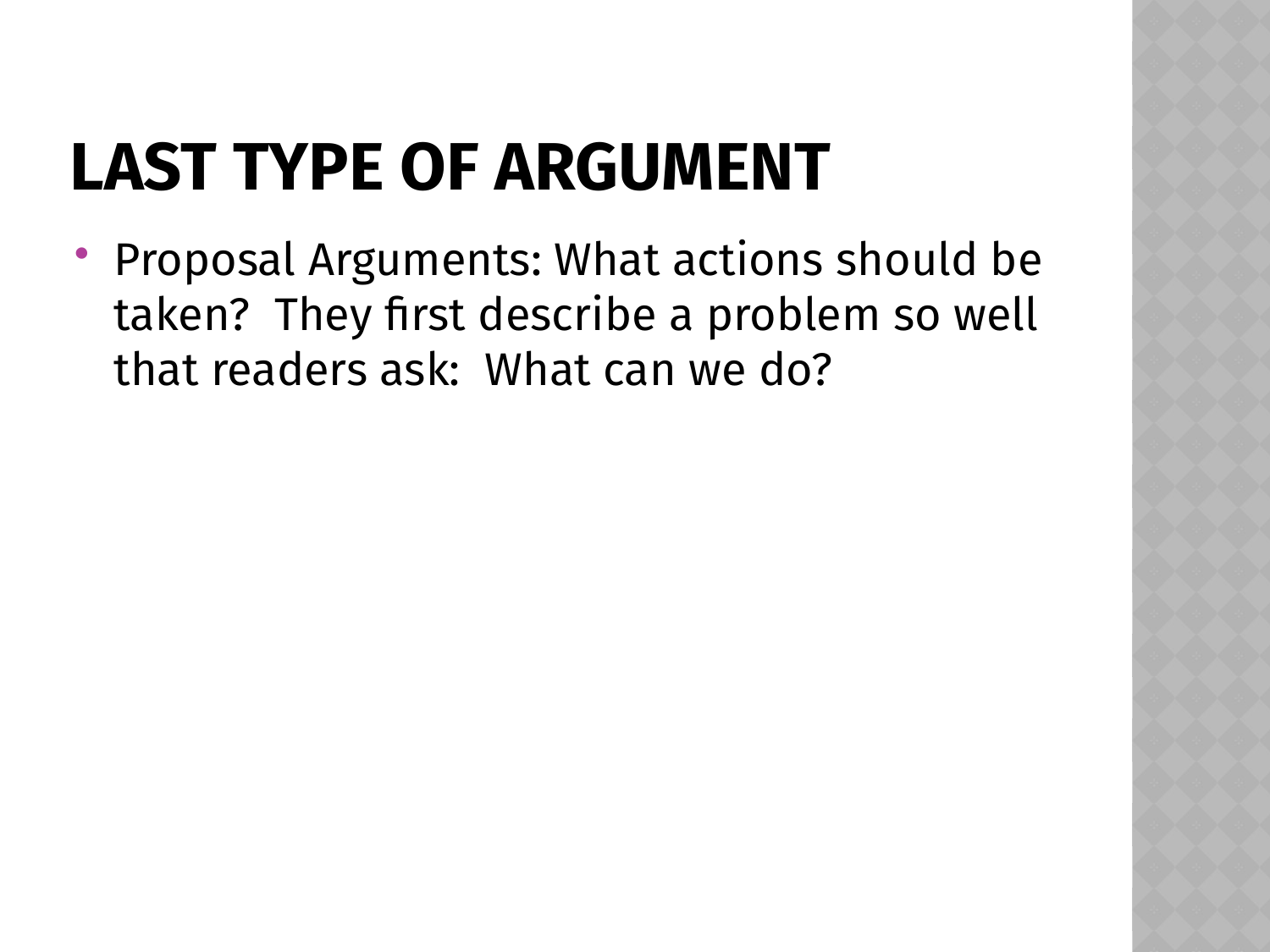

# Last type of argument
Proposal Arguments: What actions should be taken?  They first describe a problem so well that readers ask:  What can we do?